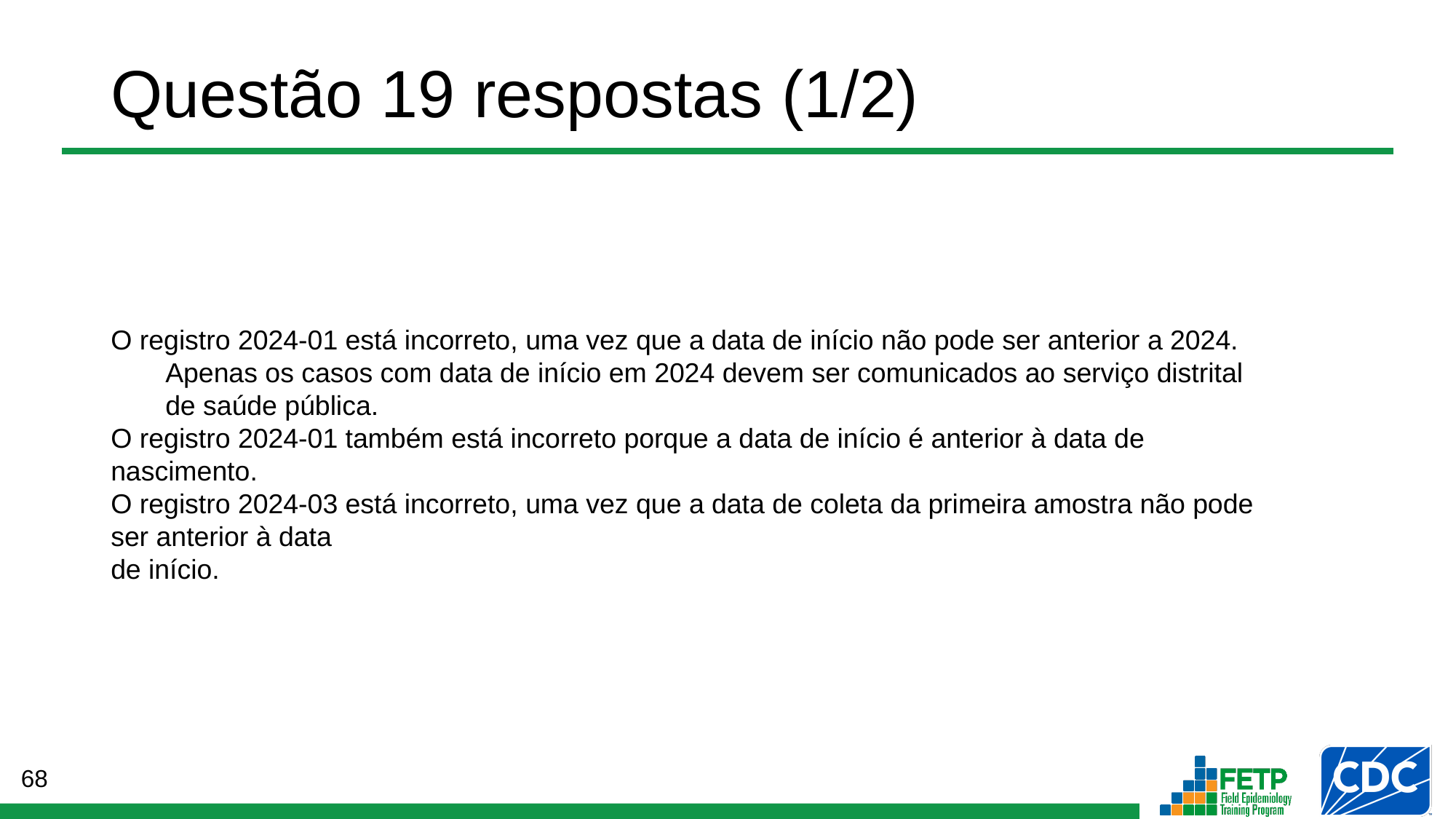

# Questão 19 respostas (1/2)
O registro 2024-01 está incorreto, uma vez que a data de início não pode ser anterior a 2024.
Apenas os casos com data de início em 2024 devem ser comunicados ao serviço distrital de saúde pública.
O registro 2024-01 também está incorreto porque a data de início é anterior à data de nascimento.
O registro 2024-03 está incorreto, uma vez que a data de coleta da primeira amostra não pode ser anterior à data
de início.